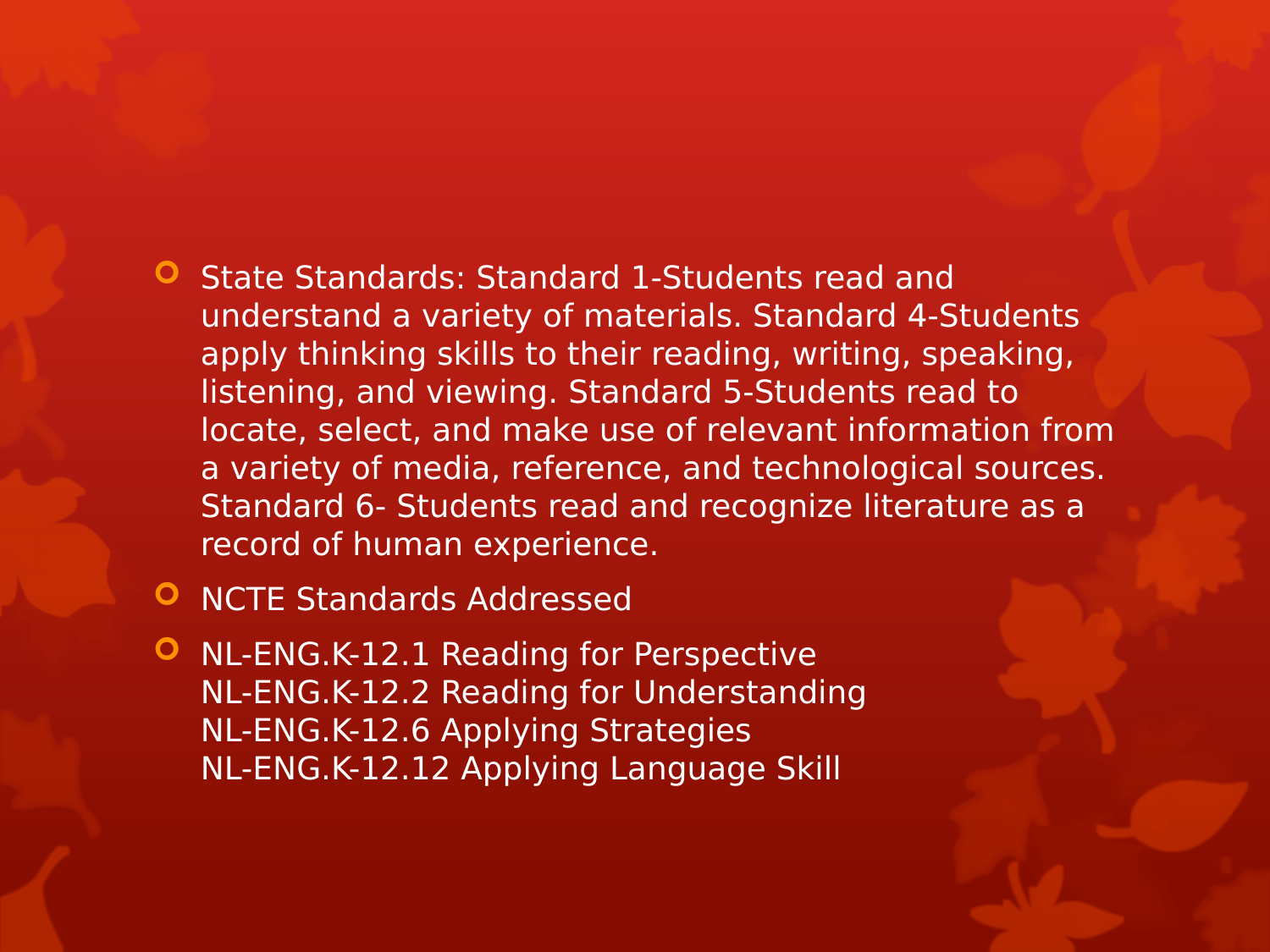

#
State Standards: Standard 1-Students read and understand a variety of materials. Standard 4-Students apply thinking skills to their reading, writing, speaking, listening, and viewing. Standard 5-Students read to locate, select, and make use of relevant information from a variety of media, reference, and technological sources.
Standard 6- Students read and recognize literature as a record of human experience.
NCTE Standards Addressed
NL-ENG.K-12.1 Reading for Perspective
NL-ENG.K-12.2 Reading for Understanding
NL-ENG.K-12.6 Applying Strategies
NL-ENG.K-12.12 Applying Language Skill